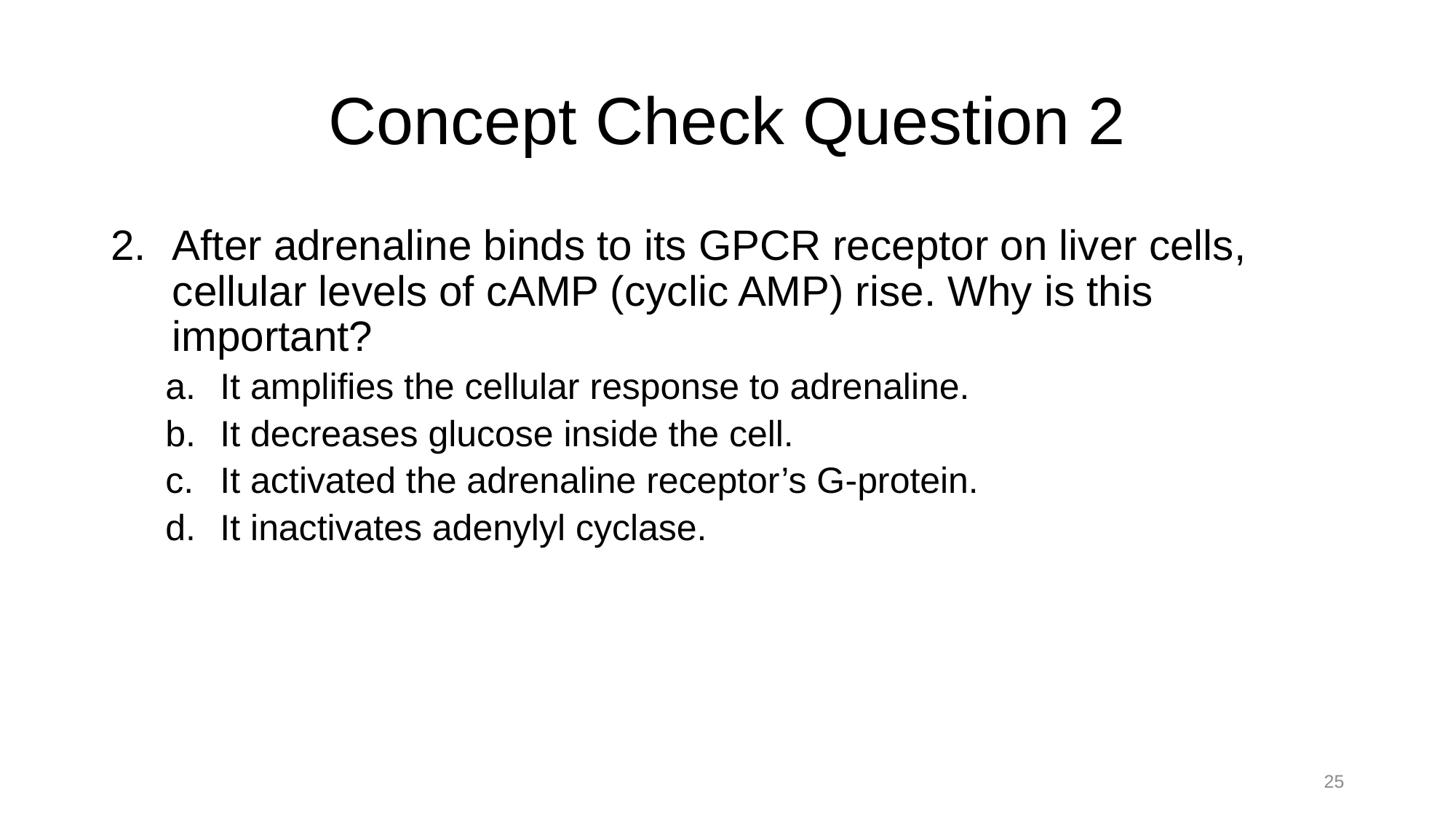

# Concept Check Question 2
After adrenaline binds to its GPCR receptor on liver cells, cellular levels of cAMP (cyclic AMP) rise. Why is this important?
It amplifies the cellular response to adrenaline.
It decreases glucose inside the cell.
It activated the adrenaline receptor’s G-protein.
It inactivates adenylyl cyclase.
25